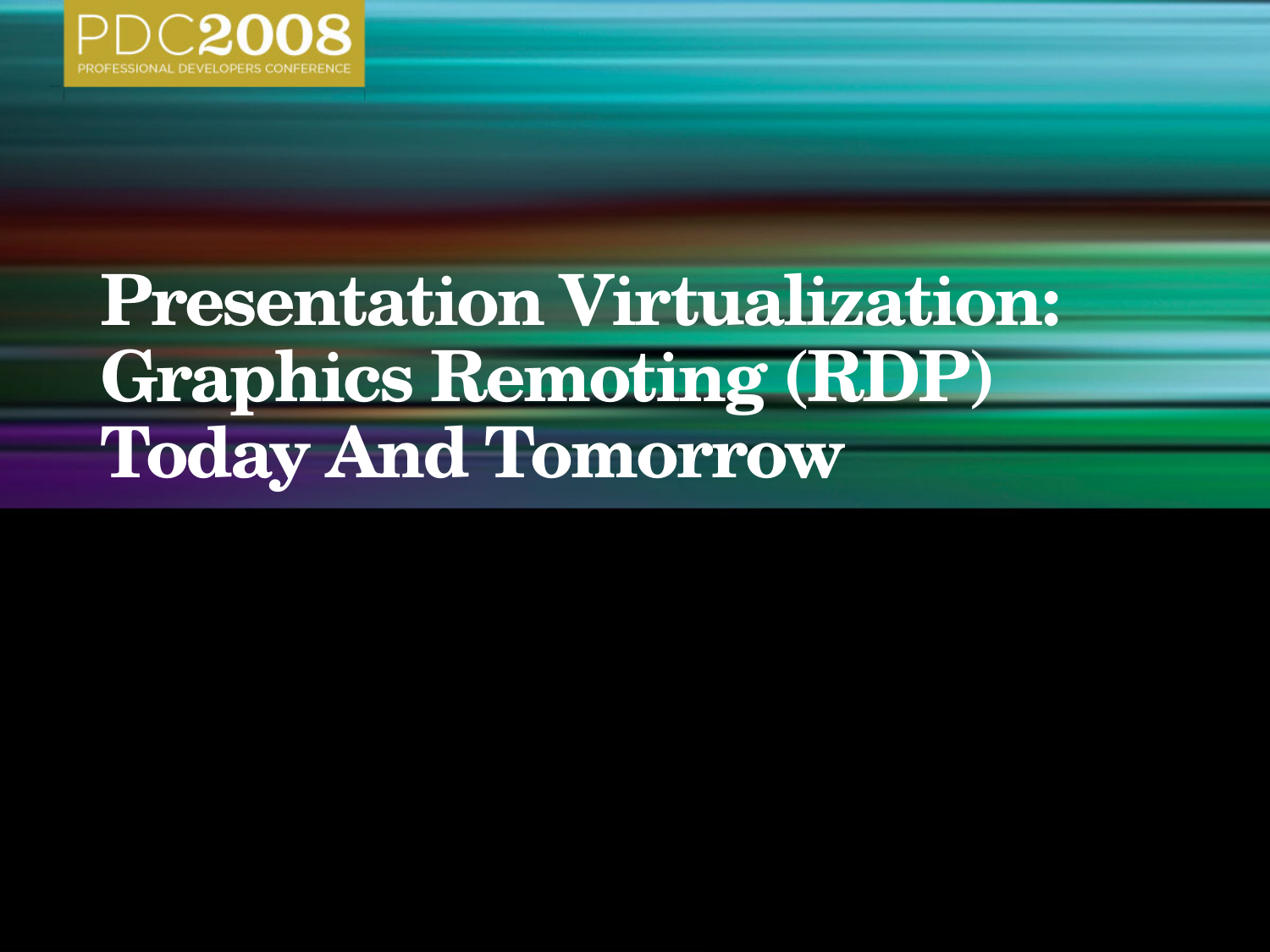

# Presentation Virtualization: Graphics Remoting (RDP) Today And Tomorrow